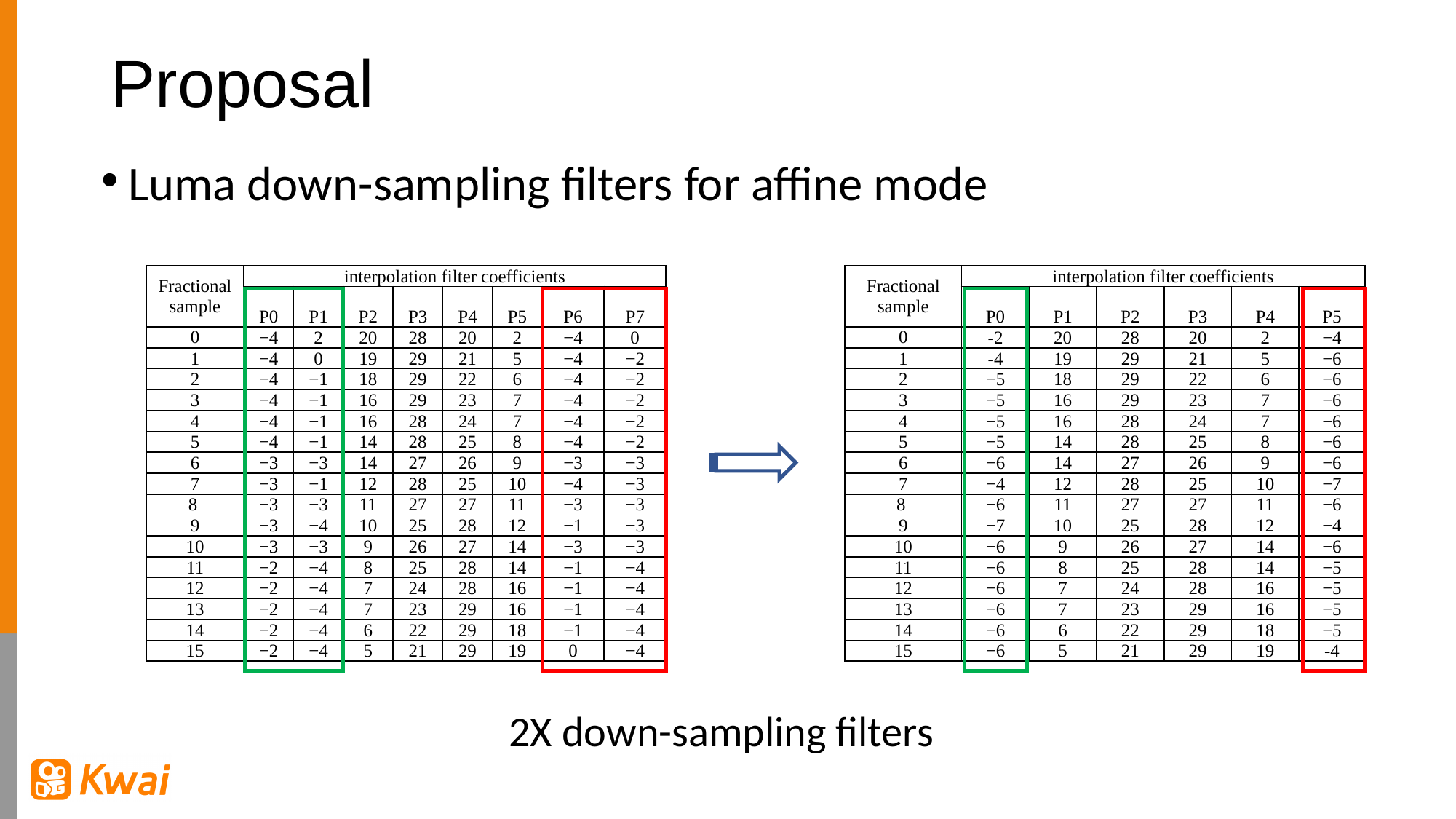

# Proposal
Luma down-sampling filters for affine mode

| Fractional sample | interpolation filter coefficients |  |  |  |  |  |  |  |
| --- | --- | --- | --- | --- | --- | --- | --- | --- |
|  | P0 | P1 | P2 | P3 | P4 | P5 | P6 | P7 |
| 0 | −4 | 2 | 20 | 28 | 20 | 2 | −4 | 0 |
| 1 | −4 | 0 | 19 | 29 | 21 | 5 | −4 | −2 |
| 2 | −4 | −1 | 18 | 29 | 22 | 6 | −4 | −2 |
| 3 | −4 | −1 | 16 | 29 | 23 | 7 | −4 | −2 |
| 4 | −4 | −1 | 16 | 28 | 24 | 7 | −4 | −2 |
| 5 | −4 | −1 | 14 | 28 | 25 | 8 | −4 | −2 |
| 6 | −3 | −3 | 14 | 27 | 26 | 9 | −3 | −3 |
| 7 | −3 | −1 | 12 | 28 | 25 | 10 | −4 | −3 |
| 8 | −3 | −3 | 11 | 27 | 27 | 11 | −3 | −3 |
| 9 | −3 | −4 | 10 | 25 | 28 | 12 | −1 | −3 |
| 10 | −3 | −3 | 9 | 26 | 27 | 14 | −3 | −3 |
| 11 | −2 | −4 | 8 | 25 | 28 | 14 | −1 | −4 |
| 12 | −2 | −4 | 7 | 24 | 28 | 16 | −1 | −4 |
| 13 | −2 | −4 | 7 | 23 | 29 | 16 | −1 | −4 |
| 14 | −2 | −4 | 6 | 22 | 29 | 18 | −1 | −4 |
| 15 | −2 | −4 | 5 | 21 | 29 | 19 | 0 | −4 |
| Fractional sample | interpolation filter coefficients |  |  |  |  |  |
| --- | --- | --- | --- | --- | --- | --- |
|  | P0 | P1 | P2 | P3 | P4 | P5 |
| 0 | -2 | 20 | 28 | 20 | 2 | −4 |
| 1 | -4 | 19 | 29 | 21 | 5 | −6 |
| 2 | −5 | 18 | 29 | 22 | 6 | −6 |
| 3 | −5 | 16 | 29 | 23 | 7 | −6 |
| 4 | −5 | 16 | 28 | 24 | 7 | −6 |
| 5 | −5 | 14 | 28 | 25 | 8 | −6 |
| 6 | −6 | 14 | 27 | 26 | 9 | −6 |
| 7 | −4 | 12 | 28 | 25 | 10 | −7 |
| 8 | −6 | 11 | 27 | 27 | 11 | −6 |
| 9 | −7 | 10 | 25 | 28 | 12 | −4 |
| 10 | −6 | 9 | 26 | 27 | 14 | −6 |
| 11 | −6 | 8 | 25 | 28 | 14 | −5 |
| 12 | −6 | 7 | 24 | 28 | 16 | −5 |
| 13 | −6 | 7 | 23 | 29 | 16 | −5 |
| 14 | −6 | 6 | 22 | 29 | 18 | −5 |
| 15 | −6 | 5 | 21 | 29 | 19 | -4 |

2X down-sampling filters